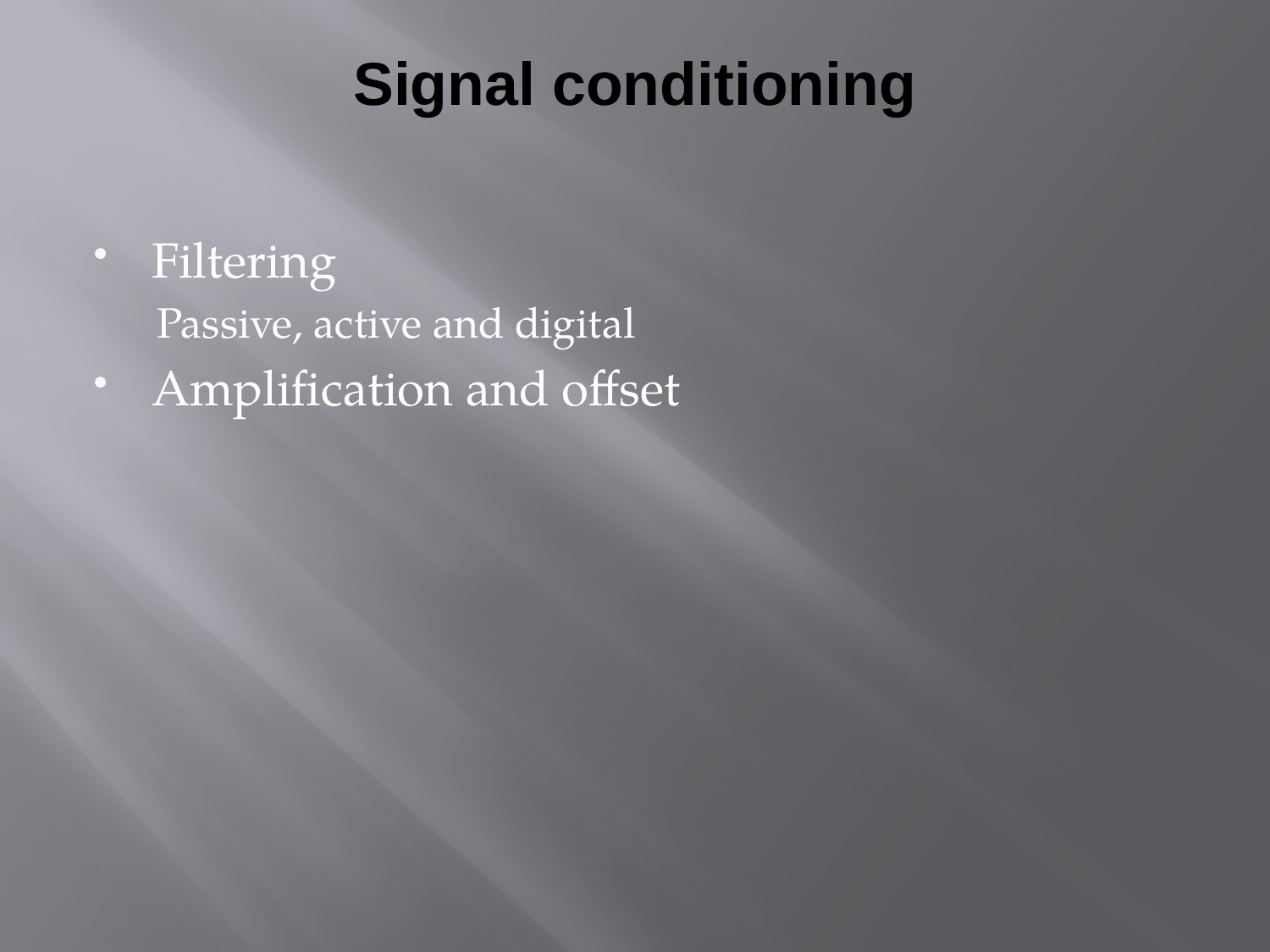

# Signal conditioning
Filtering
Passive, active and digital
Amplification and offset